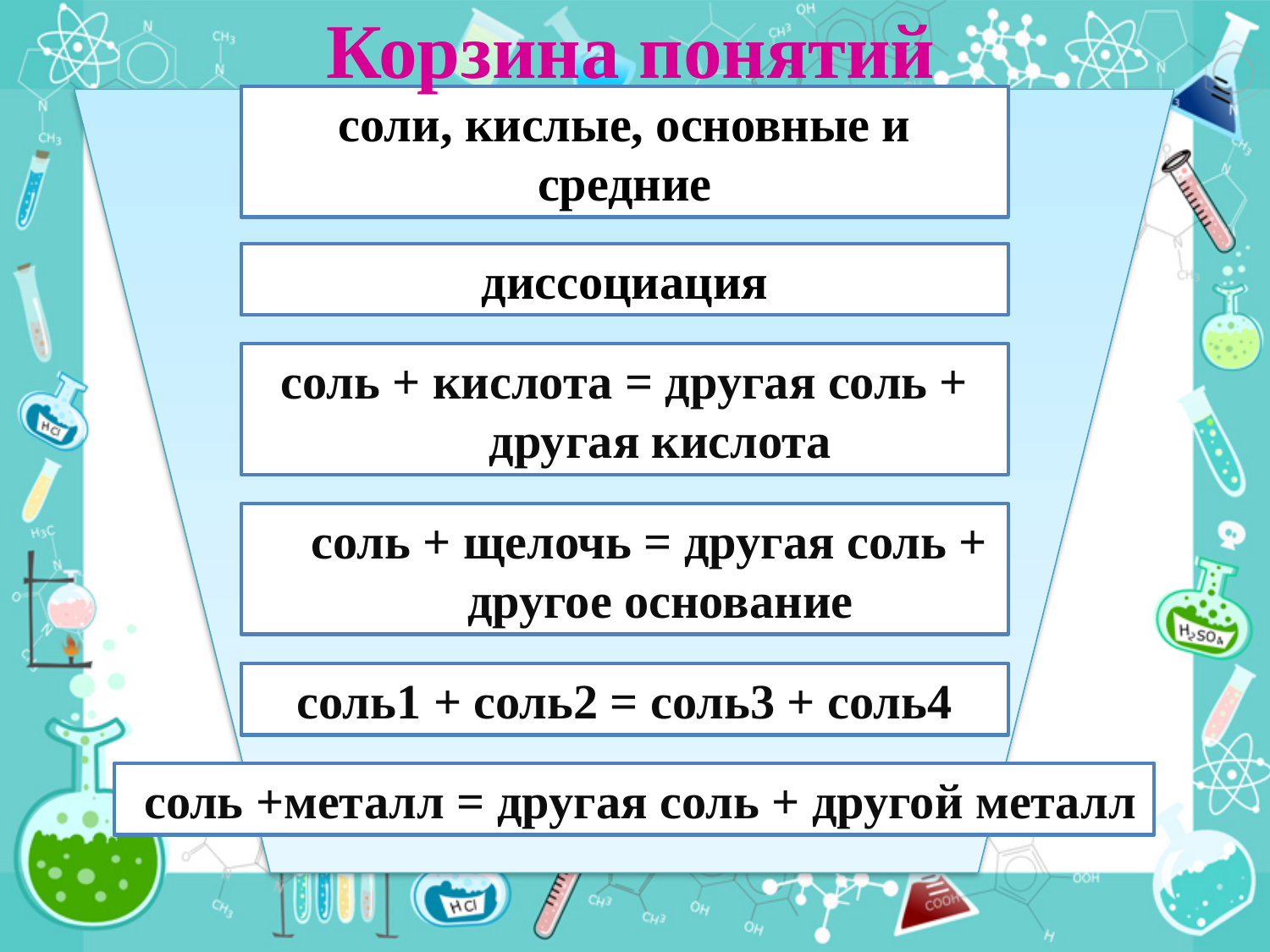

Корзина понятий
соли, кислые, основные и средние

диссоциация
соль + кислота = другая соль + другая кислота
    соль + щелочь = другая соль + другое основание
соль1 + соль2 = соль3 + соль4
 соль +металл = другая соль + другой металл